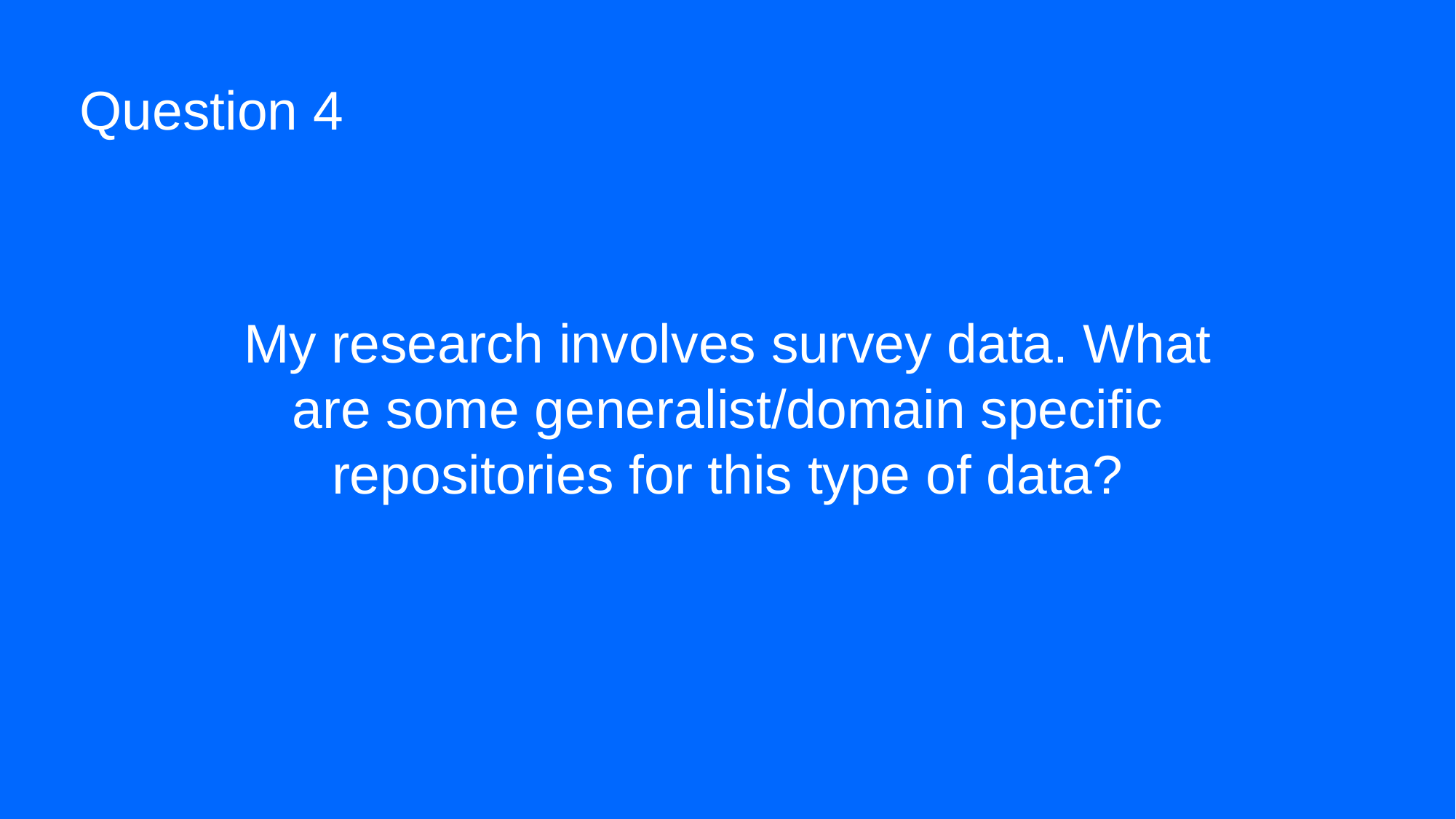

# Question 4
My research involves survey data. What are some generalist/domain specific repositories for this type of data?